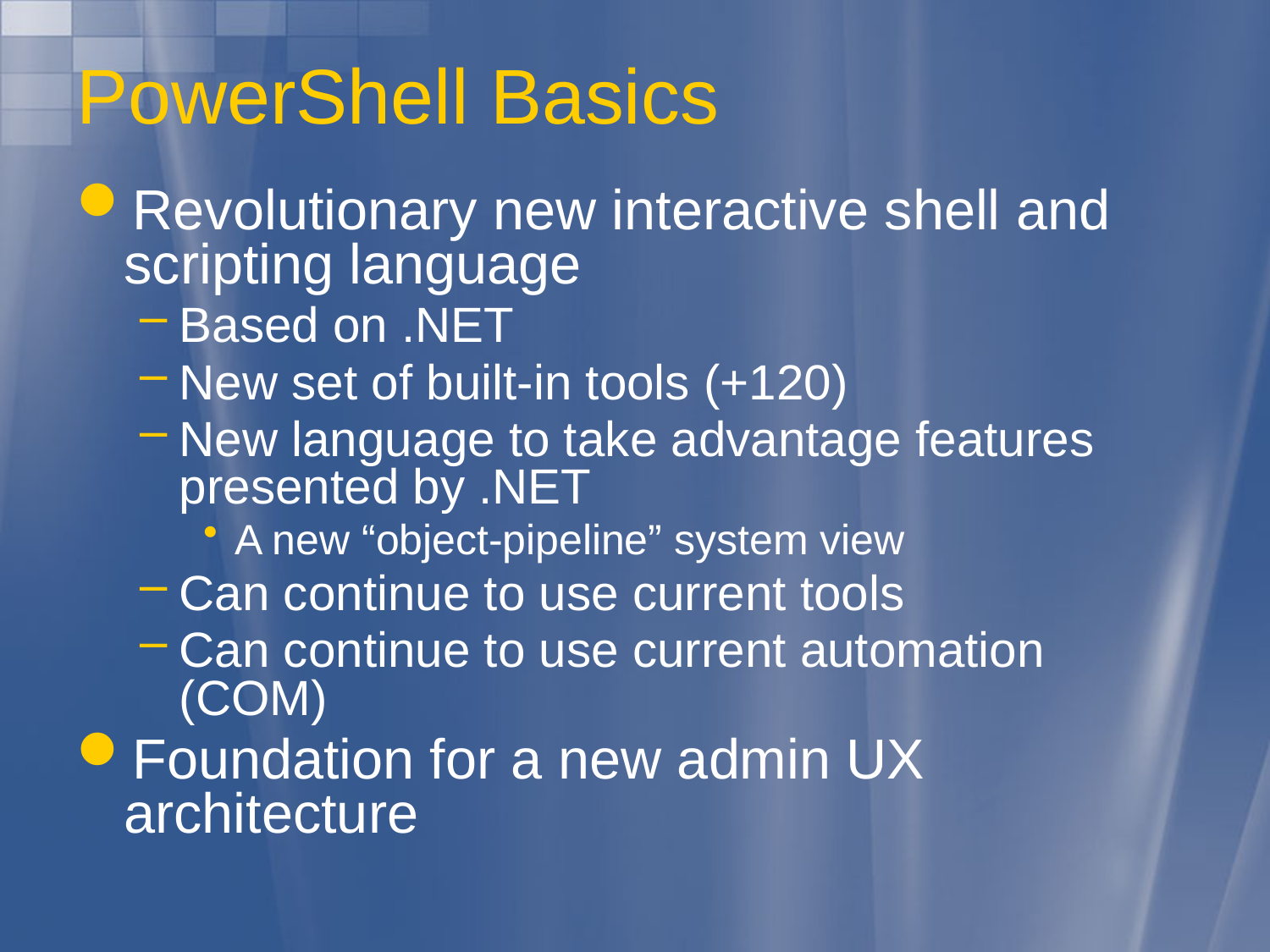

# PowerShell Basics
Revolutionary new interactive shell and scripting language
Based on .NET
New set of built-in tools (+120)
New language to take advantage features presented by .NET
A new “object-pipeline” system view
Can continue to use current tools
Can continue to use current automation (COM)
Foundation for a new admin UX architecture